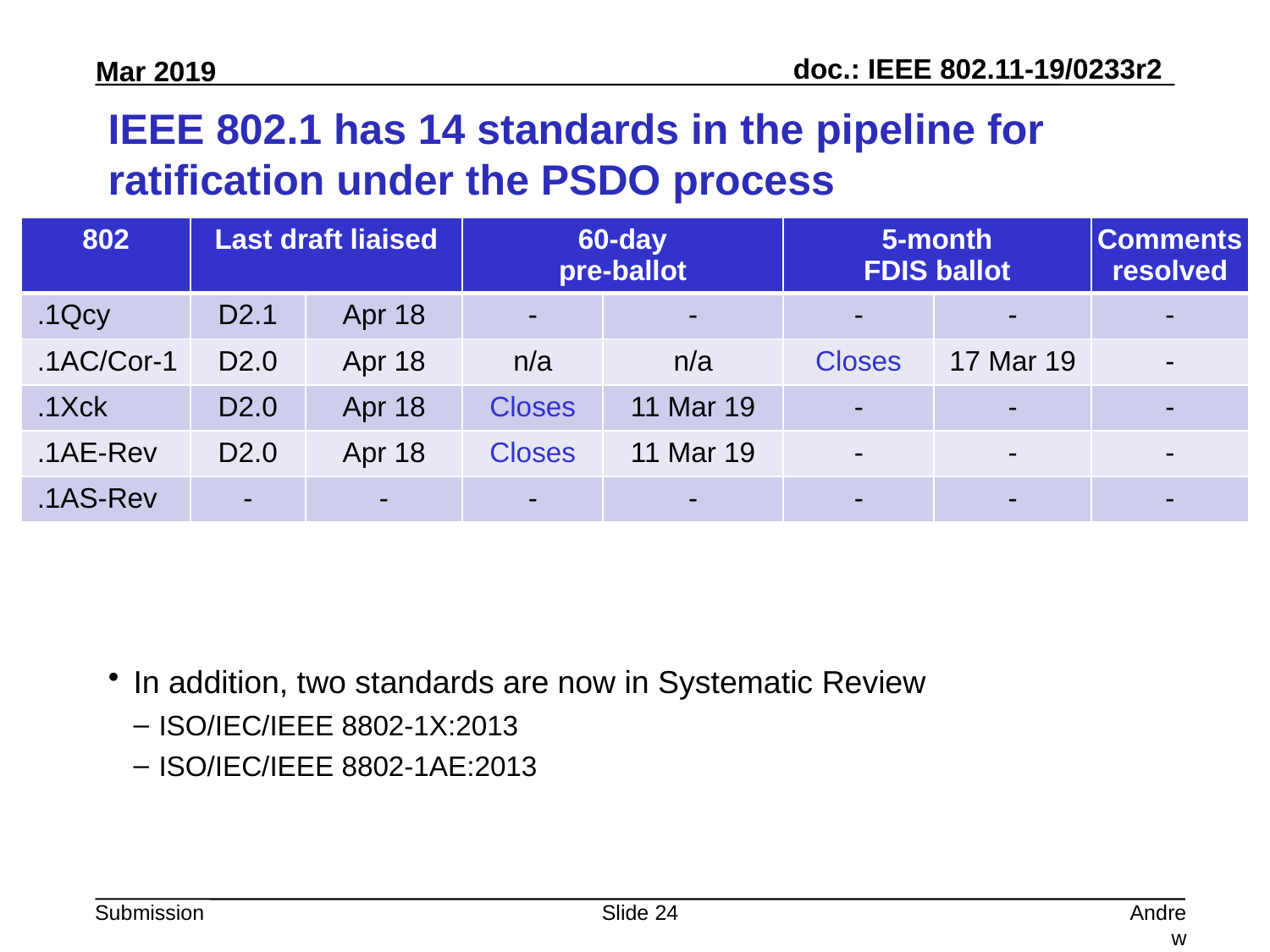

# IEEE 802.1 has 14 standards in the pipeline for ratification under the PSDO process
| 802 | Last draft liaised |  | 60-day pre-ballot |  | 5-month FDIS ballot |  | Comments resolved |
| --- | --- | --- | --- | --- | --- | --- | --- |
| .1Qcy | D2.1 | Apr 18 | - | - | - | - | - |
| .1AC/Cor-1 | D2.0 | Apr 18 | n/a | n/a | Closes | 17 Mar 19 | - |
| .1Xck | D2.0 | Apr 18 | Closes | 11 Mar 19 | - | - | - |
| .1AE-Rev | D2.0 | Apr 18 | Closes | 11 Mar 19 | - | - | - |
| .1AS-Rev | - | - | - | - | - | - | - |
In addition, two standards are now in Systematic Review
ISO/IEC/IEEE 8802-1X:2013
ISO/IEC/IEEE 8802-1AE:2013
Slide 24
Andrew Myles, Cisco